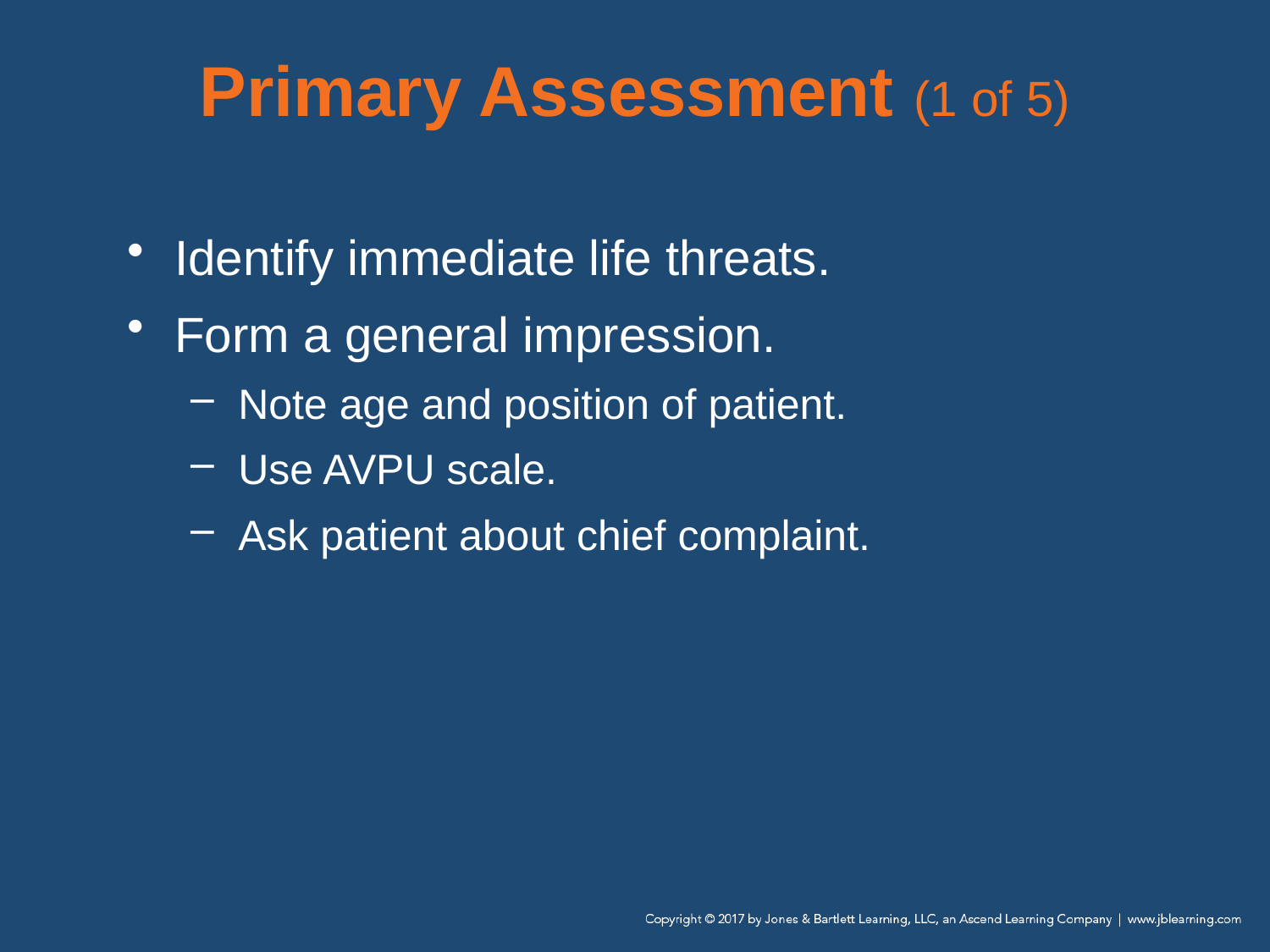

# Primary Assessment (1 of 5)
Identify immediate life threats.
Form a general impression.
Note age and position of patient.
Use AVPU scale.
Ask patient about chief complaint.